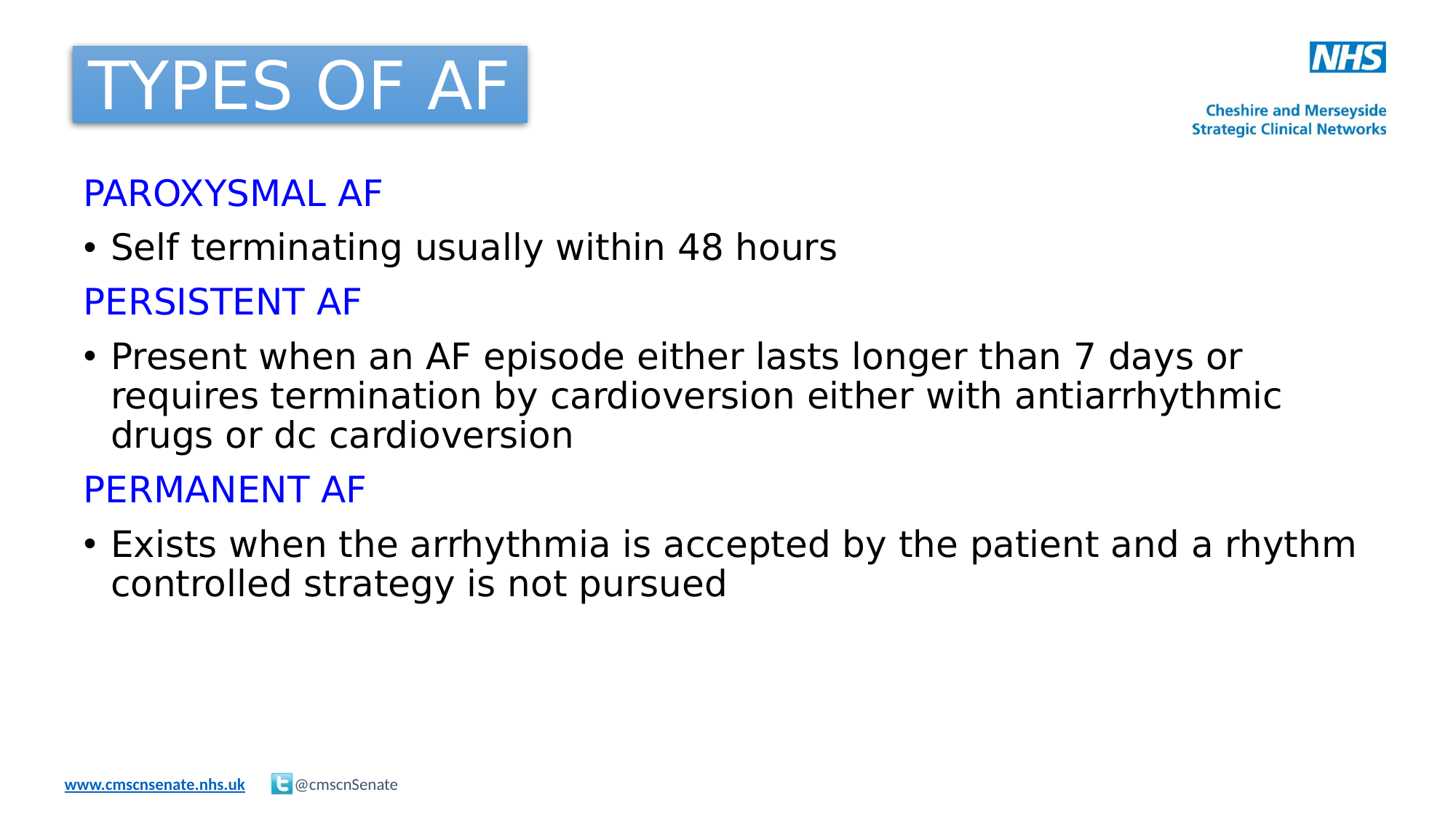

# TYPES OF AF
PAROXYSMAL AF
Self terminating usually within 48 hours
PERSISTENT AF
Present when an AF episode either lasts longer than 7 days or requires termination by cardioversion either with antiarrhythmic drugs or dc cardioversion
PERMANENT AF
Exists when the arrhythmia is accepted by the patient and a rhythm controlled strategy is not pursued